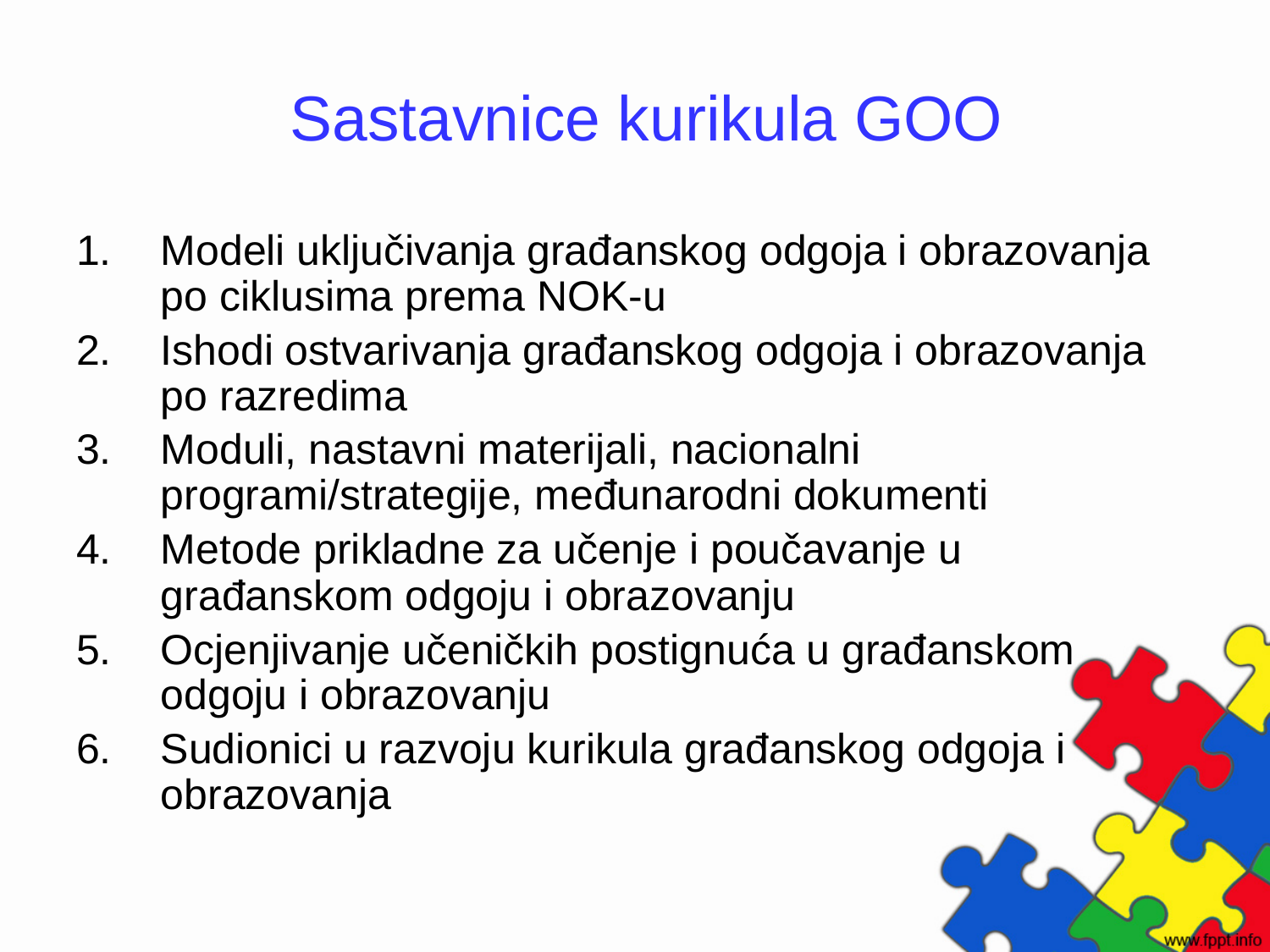

# Sastavnice kurikula GOO
Modeli uključivanja građanskog odgoja i obrazovanja po ciklusima prema NOK-u
Ishodi ostvarivanja građanskog odgoja i obrazovanja po razredima
Moduli, nastavni materijali, nacionalni programi/strategije, međunarodni dokumenti
Metode prikladne za učenje i poučavanje u građanskom odgoju i obrazovanju
Ocjenjivanje učeničkih postignuća u građanskom odgoju i obrazovanju
Sudionici u razvoju kurikula građanskog odgoja i obrazovanja